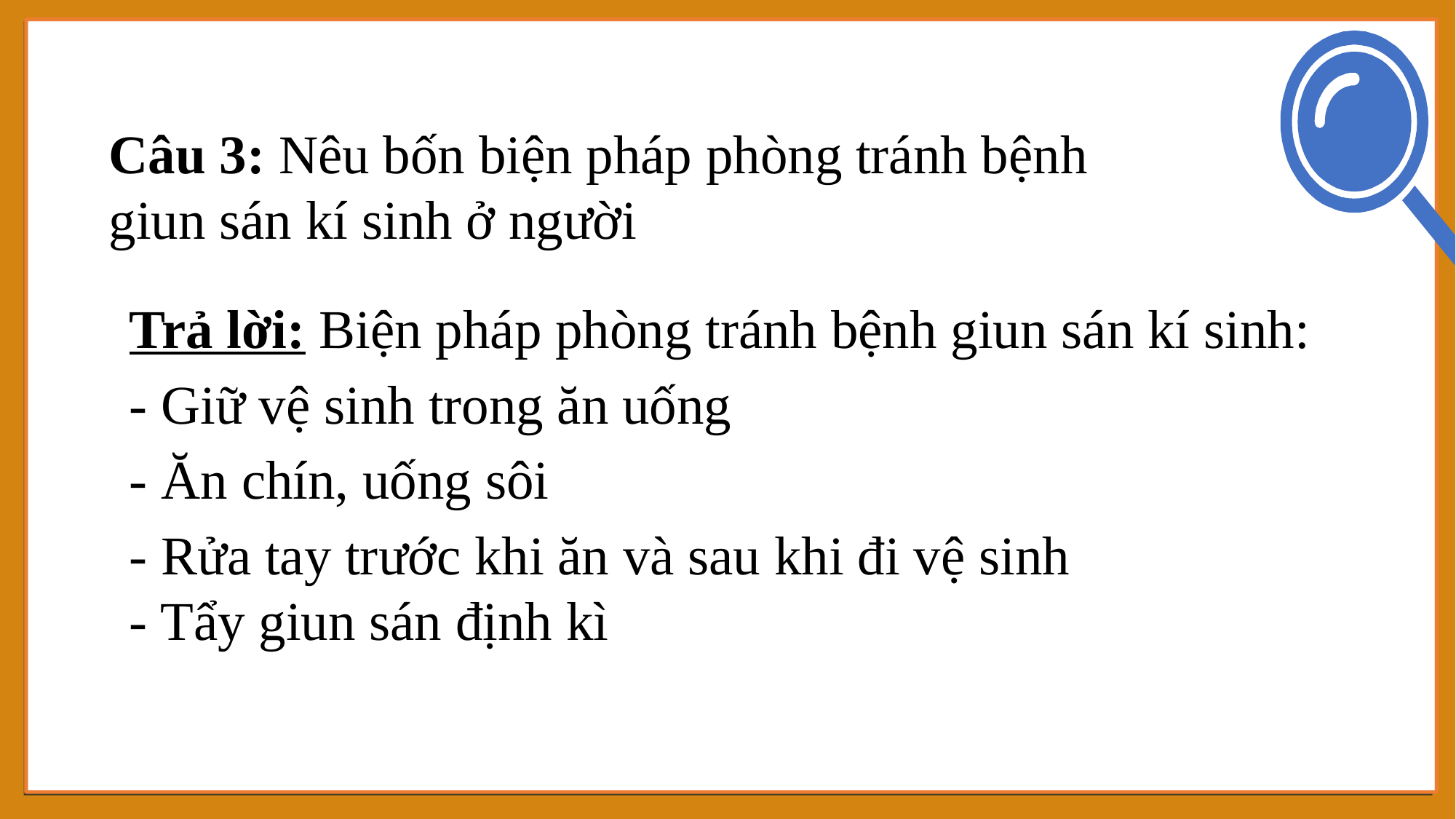

Câu 3: Nêu bốn biện pháp phòng tránh bệnh giun sán kí sinh ở người
Trả lời: Biện pháp phòng tránh bệnh giun sán kí sinh:
- Giữ vệ sinh trong ăn uống
- Ăn chín, uống sôi
- Rửa tay trước khi ăn và sau khi đi vệ sinh
- Tẩy giun sán định kì